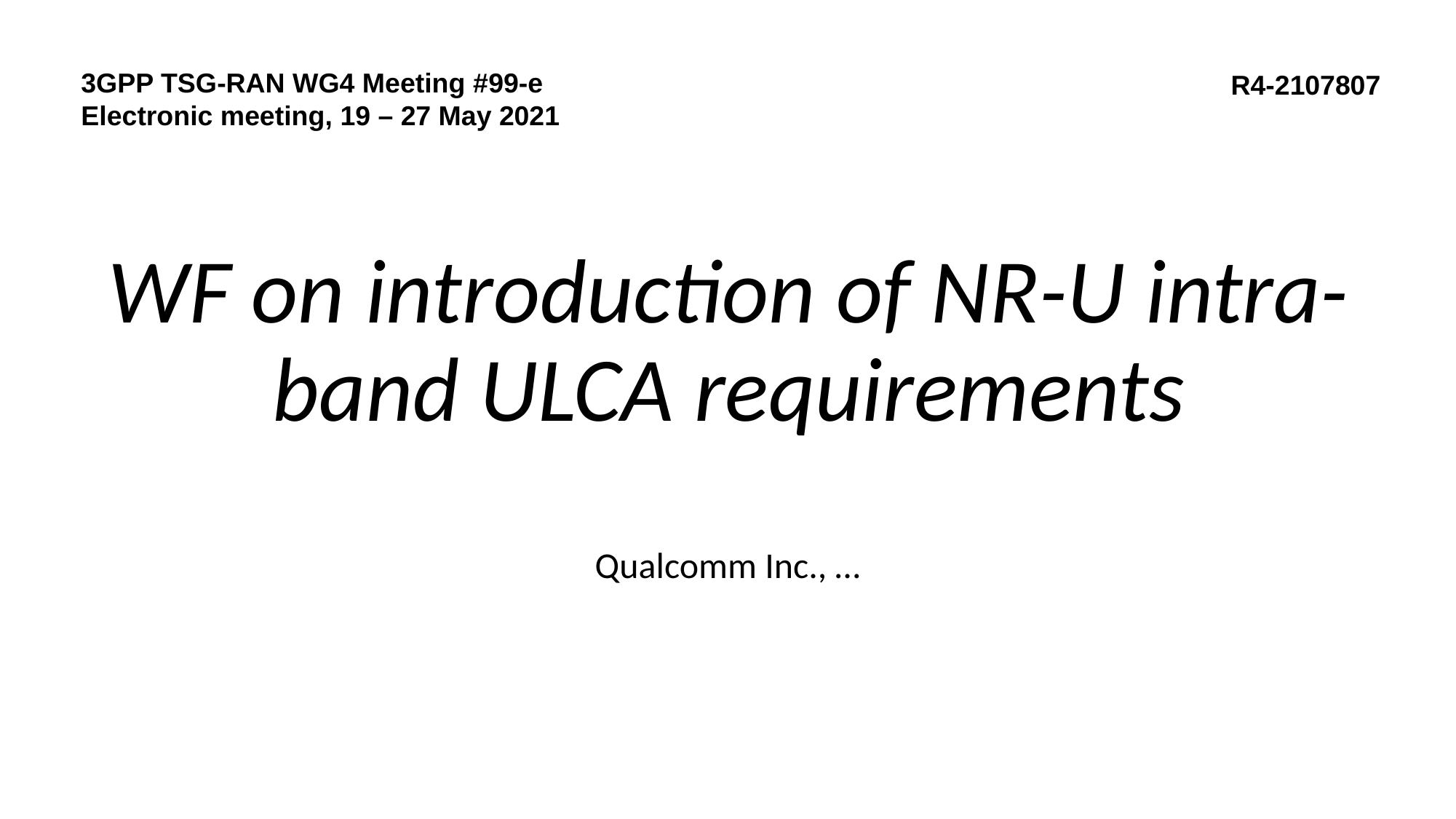

3GPP TSG-RAN WG4 Meeting #99-e
Electronic meeting, 19 – 27 May 2021
R4-2107807
# WF on introduction of NR-U intra-band ULCA requirements
Qualcomm Inc., …